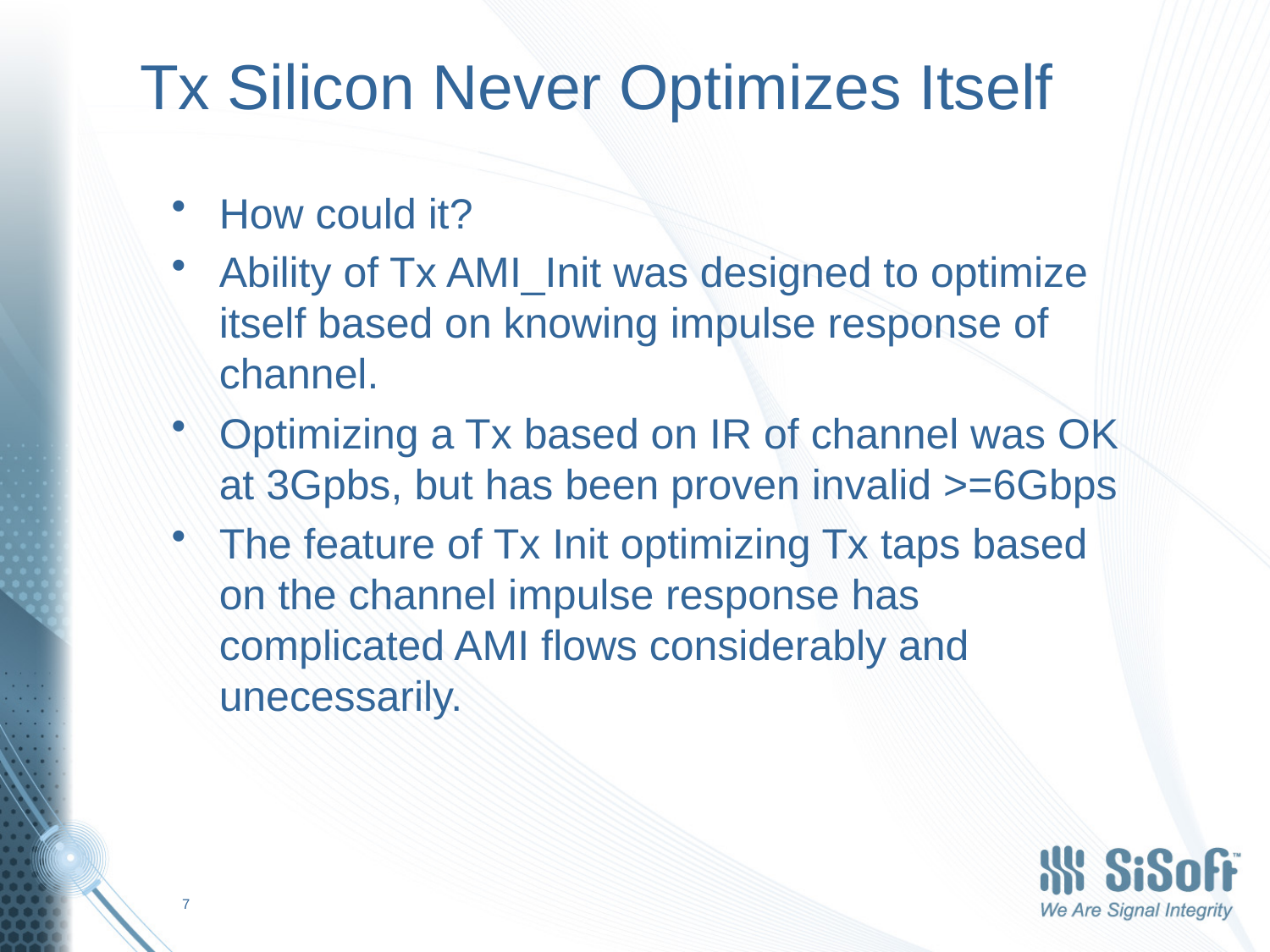

# Tx Silicon Never Optimizes Itself
How could it?
Ability of Tx AMI_Init was designed to optimize itself based on knowing impulse response of channel.
Optimizing a Tx based on IR of channel was OK at 3Gpbs, but has been proven invalid >=6Gbps
The feature of Tx Init optimizing Tx taps based on the channel impulse response has complicated AMI flows considerably and unecessarily.
7